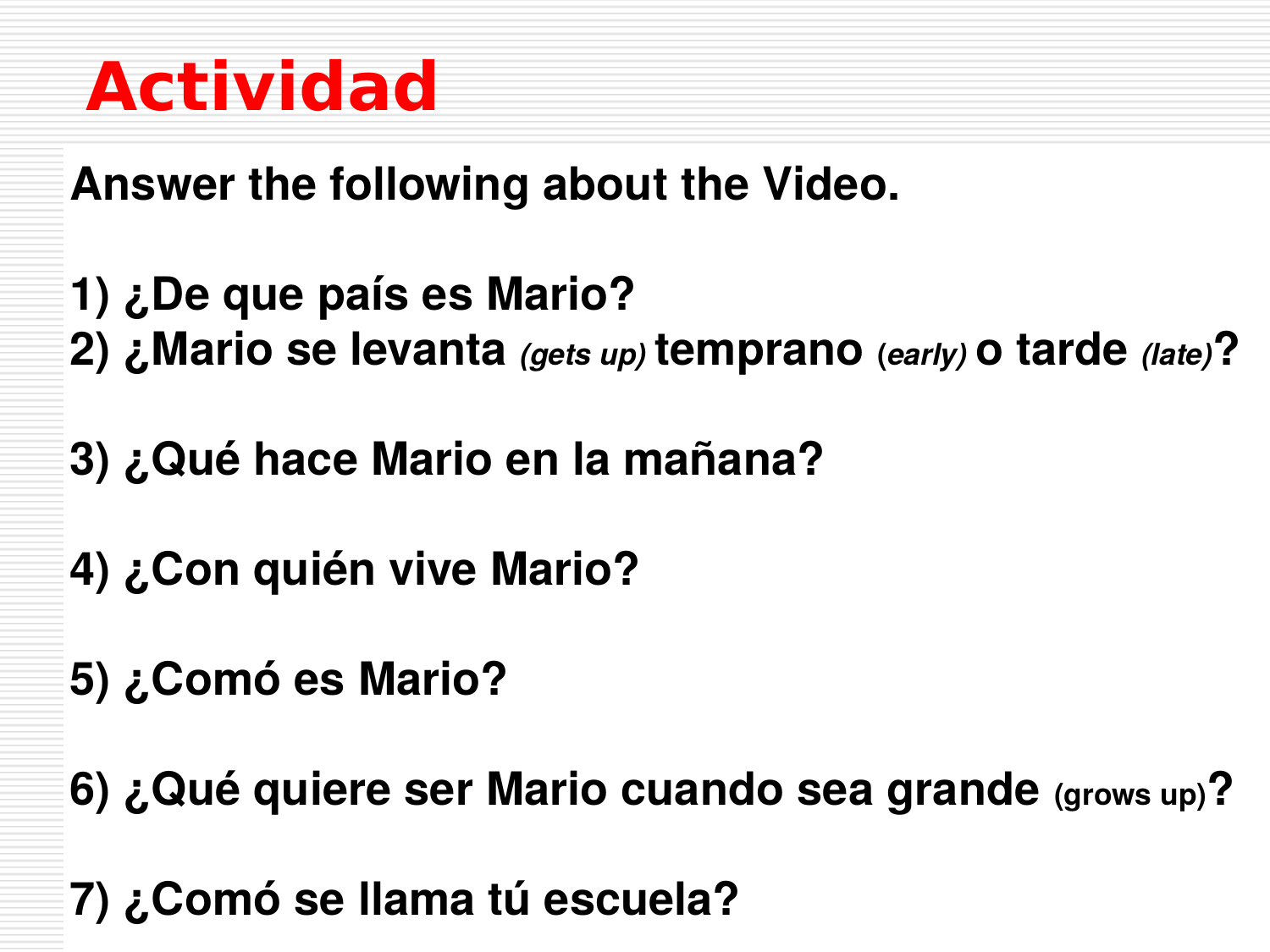

# Actividad
Answer the following about the Video.

1) ¿De que país es Mario?
2) ¿Mario se levanta (gets up) temprano (early) o tarde (late)?

3) ¿Qué hace Mario en la mañana?

4) ¿Con quién vive Mario?

5) ¿Comó es Mario?

6) ¿Qué quiere ser Mario cuando sea grande (grows up)?

7) ¿Comó se llama tú escuela?